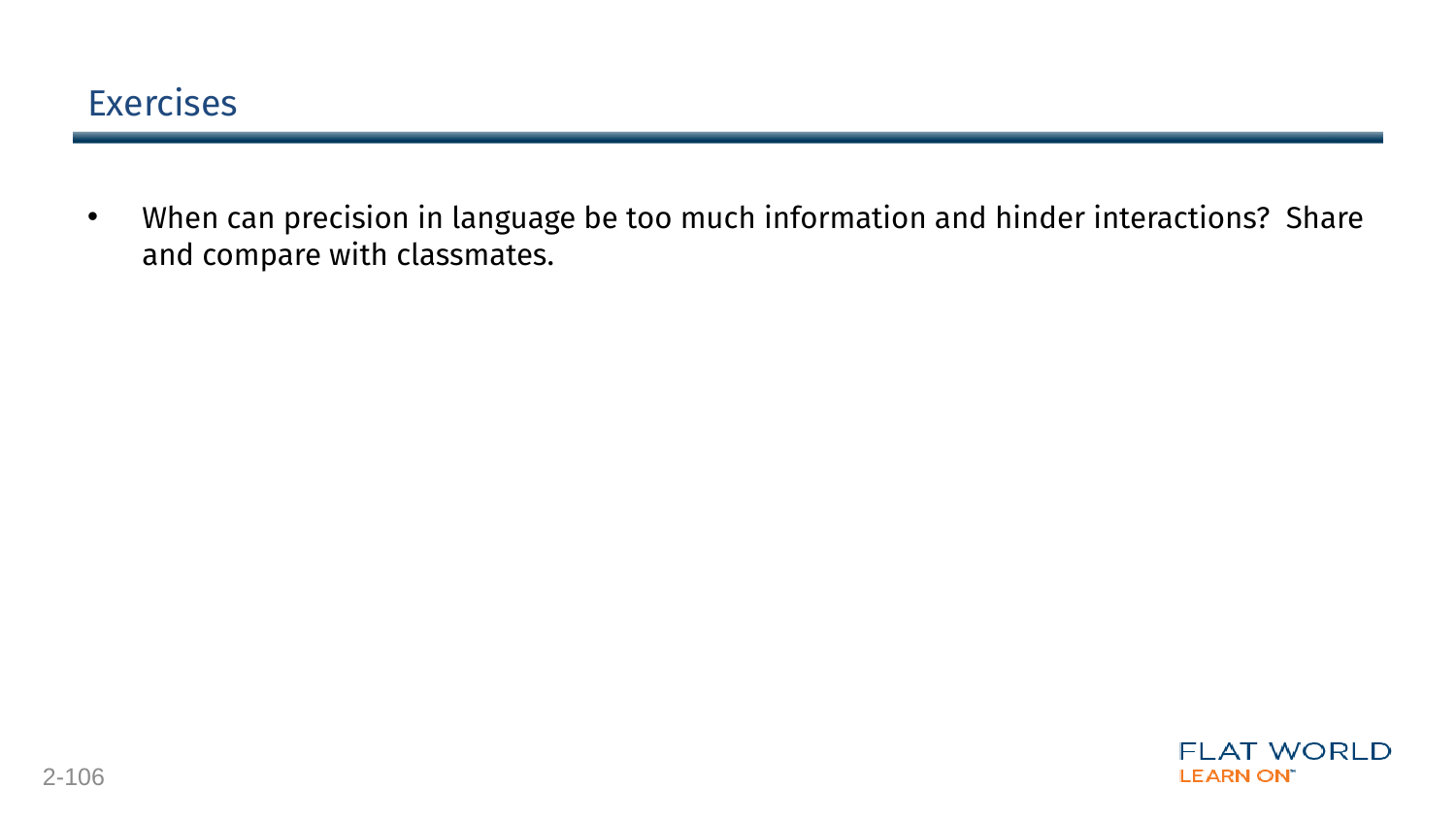

# Exercises
When can precision in language be too much information and hinder interactions?  Share and compare with classmates.
2-106